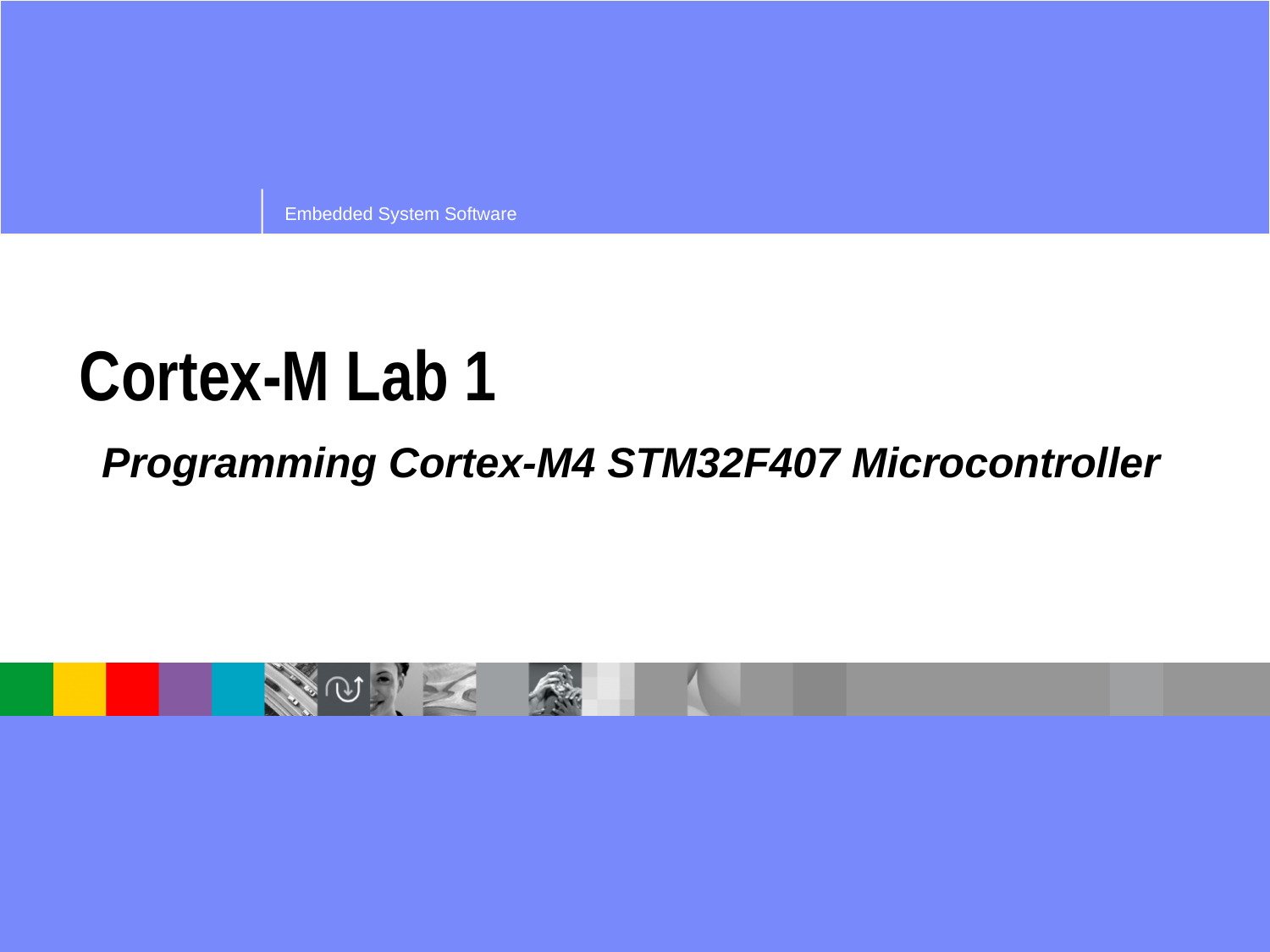

# Cortex-M Lab 1
Programming Cortex-M4 STM32F407 Microcontroller